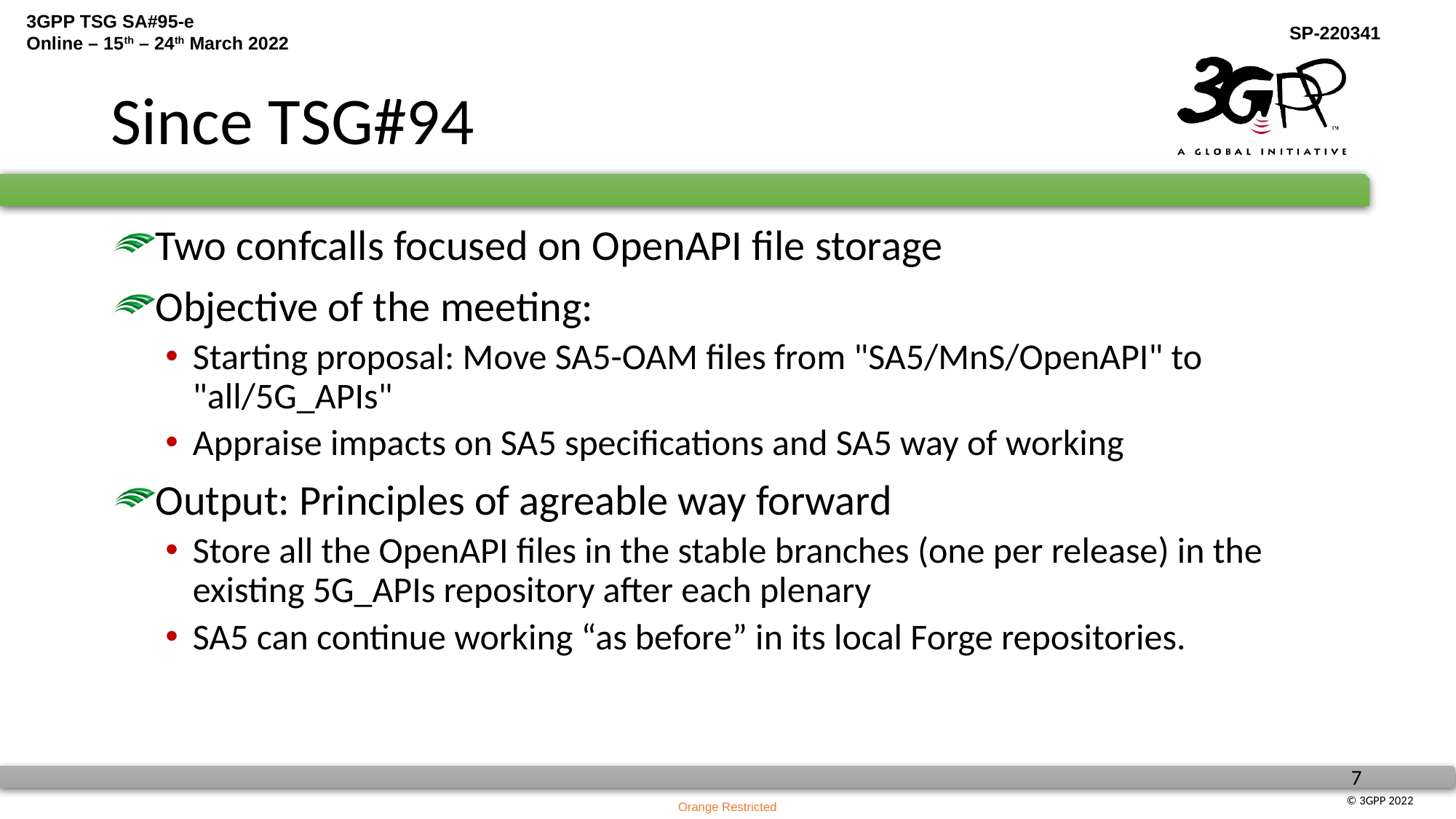

# Since TSG#94
Two confcalls focused on OpenAPI file storage
Objective of the meeting:
Starting proposal: Move SA5-OAM files from "SA5/MnS/OpenAPI" to "all/5G_APIs"
Appraise impacts on SA5 specifications and SA5 way of working
Output: Principles of agreable way forward
Store all the OpenAPI files in the stable branches (one per release) in the existing 5G_APIs repository after each plenary
SA5 can continue working “as before” in its local Forge repositories.